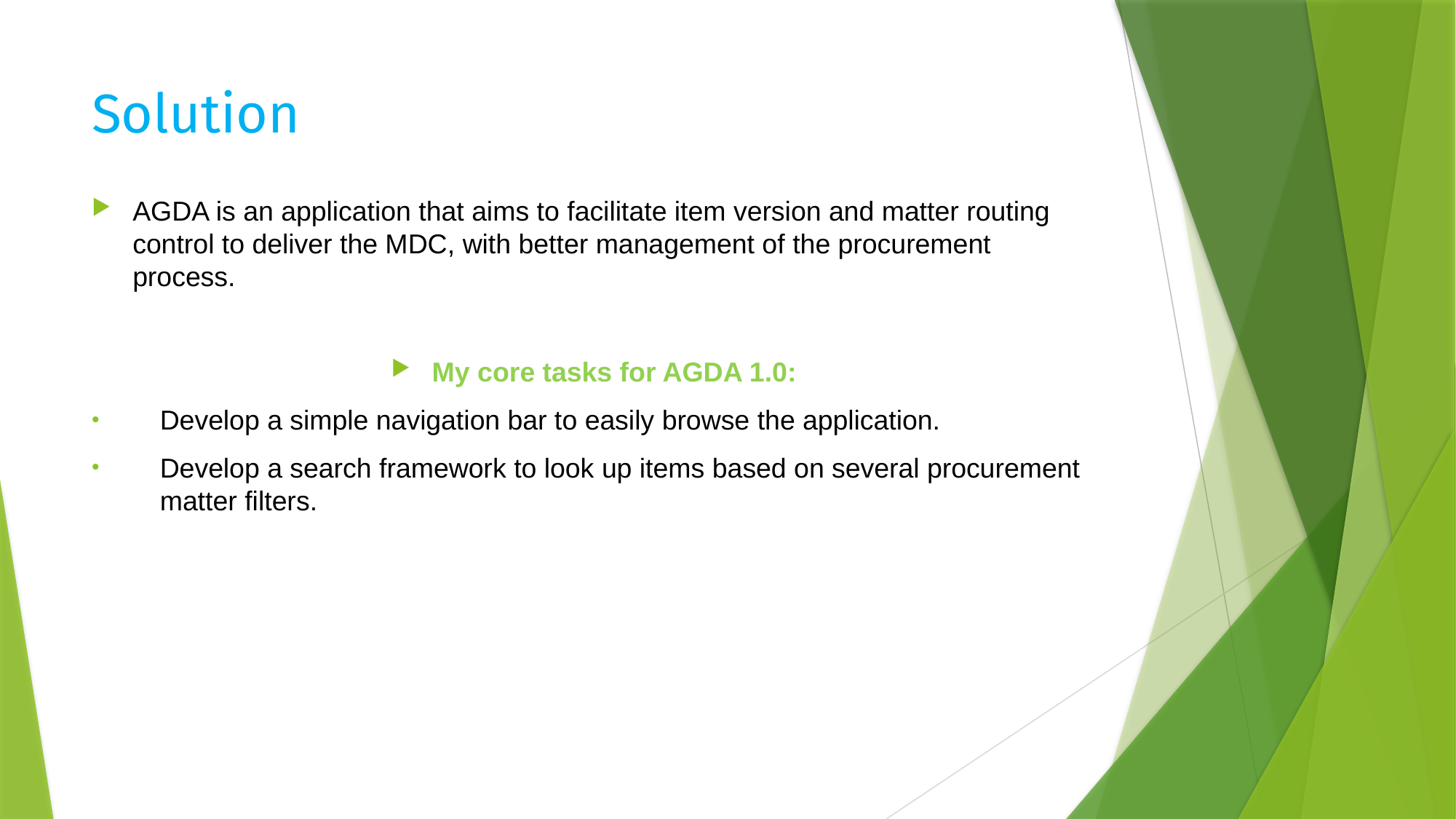

# Solution
AGDA is an application that aims to facilitate item version and matter routing control to deliver the MDC, with better management of the procurement process.

My core tasks for AGDA 1.0:
Develop a simple navigation bar to easily browse the application.
Develop a search framework to look up items based on several procurement matter filters.